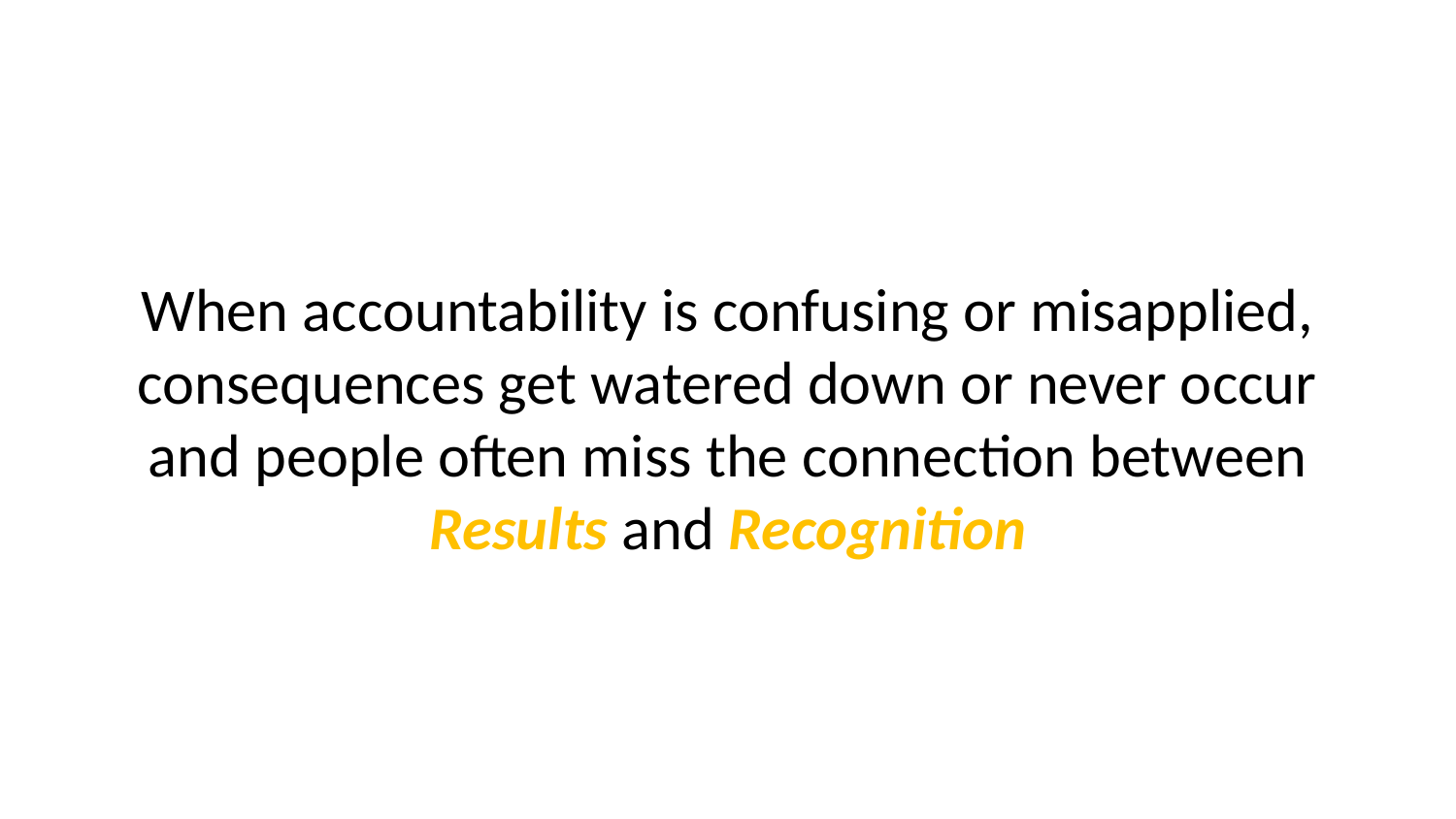

When accountability is confusing or misapplied, consequences get watered down or never occur and people often miss the connection between Results and Recognition